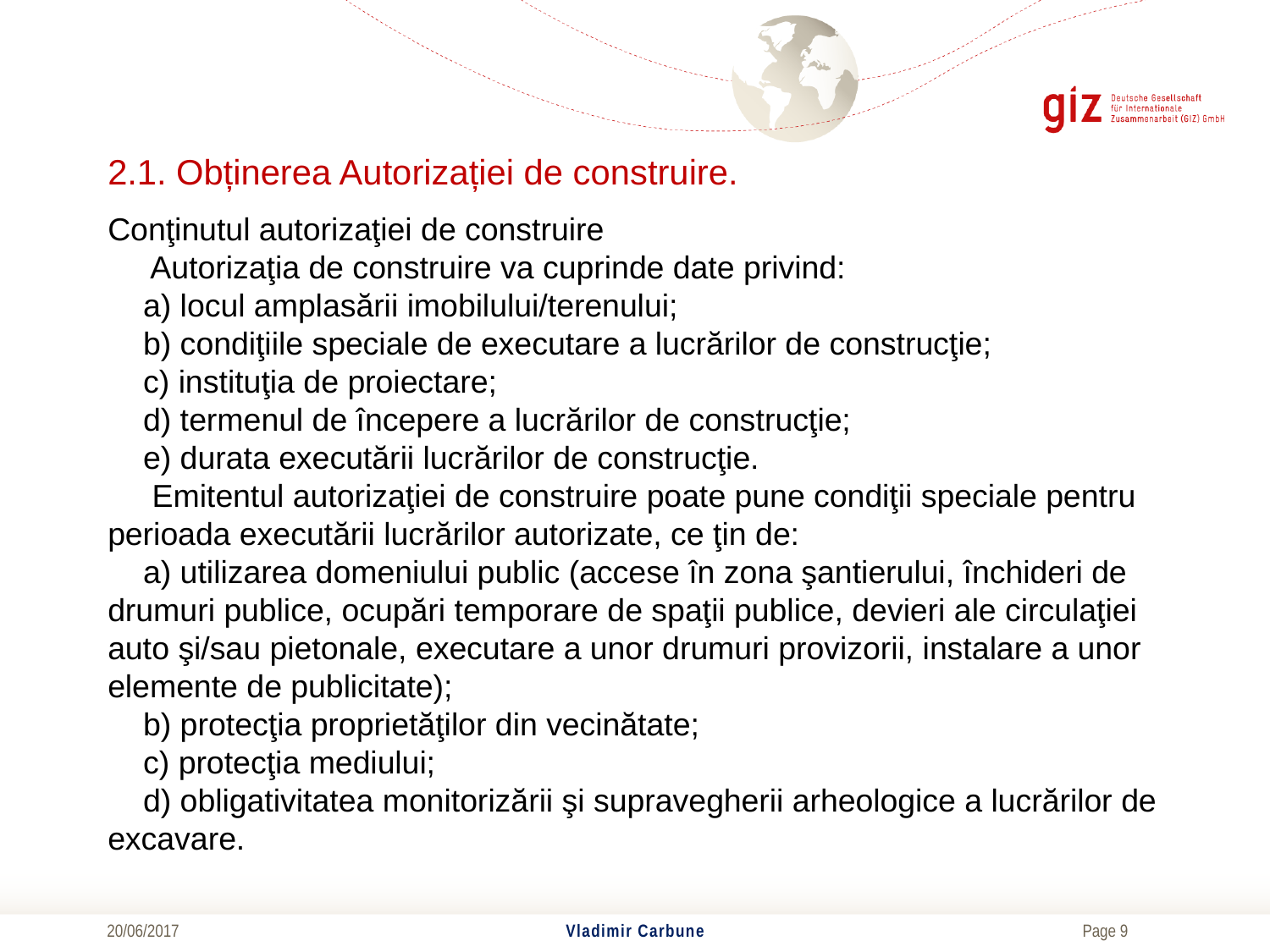

# 2.1. Obținerea Autorizației de construire.
Conţinutul autorizaţiei de construire
     Autorizaţia de construire va cuprinde date privind:
    a) locul amplasării imobilului/terenului;
    b) condiţiile speciale de executare a lucrărilor de construcţie;
    c) instituţia de proiectare;
    d) termenul de începere a lucrărilor de construcţie;
    e) durata executării lucrărilor de construcţie.
     Emitentul autorizaţiei de construire poate pune condiţii speciale pentru perioada executării lucrărilor autorizate, ce ţin de:
    a) utilizarea domeniului public (accese în zona şantierului, închideri de drumuri publice, ocupări temporare de spaţii publice, devieri ale circulaţiei auto şi/sau pietonale, executare a unor drumuri provizorii, instalare a unor elemente de publicitate);
    b) protecţia proprietăţilor din vecinătate;
    c) protecţia mediului;
    d) obligativitatea monitorizării şi supravegherii arheologice a lucrărilor de excavare.
20/06/2017
Vladimir Carbune